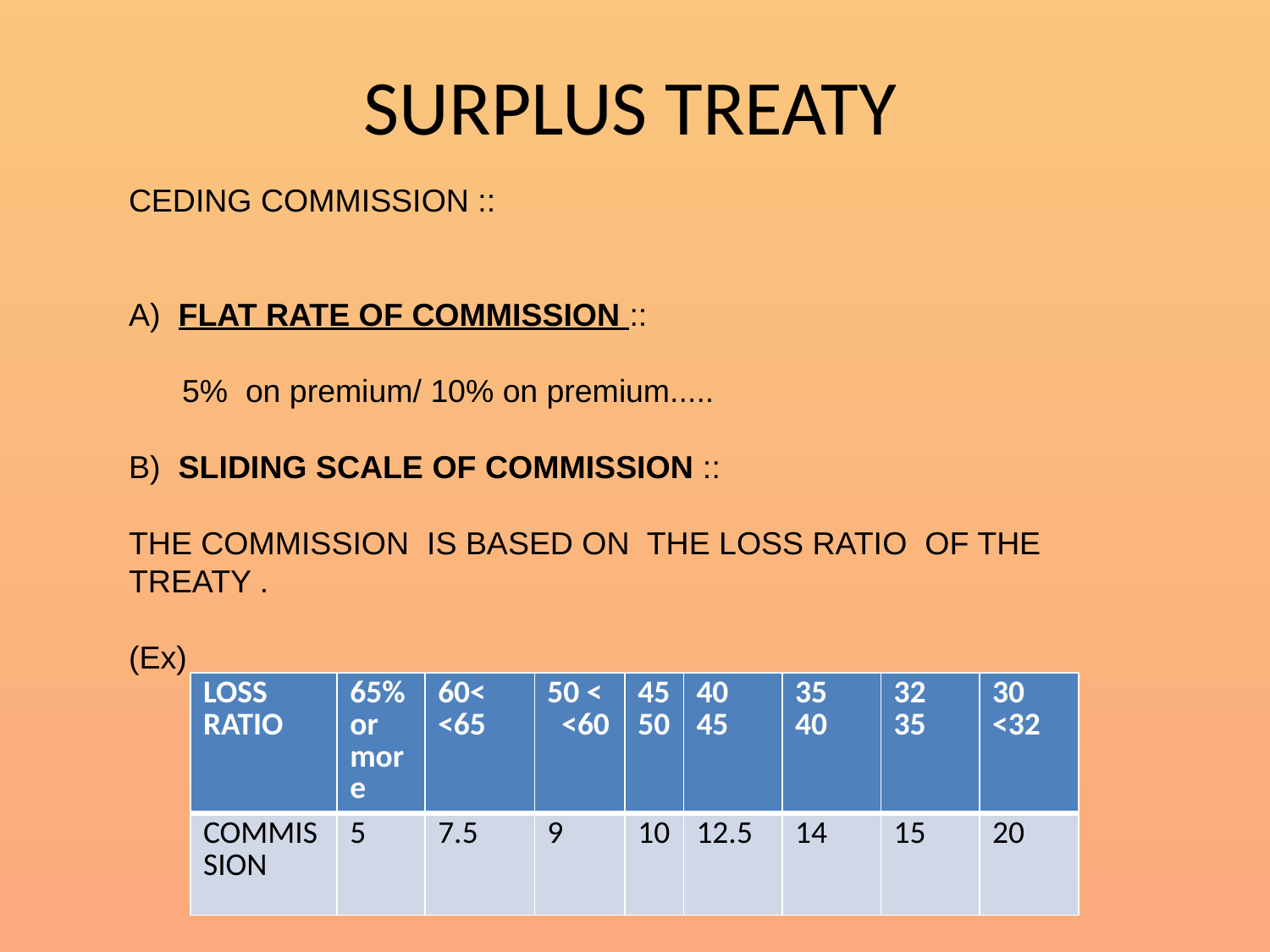

# SURPLUS TREATY
CEDING COMMISSION ::

A)  FLAT RATE OF COMMISSION ::

      5%  on premium/ 10% on premium.....

B)  SLIDING SCALE OF COMMISSION ::

THE COMMISSION  IS BASED ON  THE LOSS RATIO  OF THE
TREATY .

(Ex)

| LOSS RATIO | 65%or more | 60< <65 | 50 < <60 | 45 50 | 40 45 | 35 40 | 32 35 | 30 <32 |
| --- | --- | --- | --- | --- | --- | --- | --- | --- |
| COMMISSION | 5 | 7.5 | 9 | 10 | 12.5 | 14 | 15 | 20 |